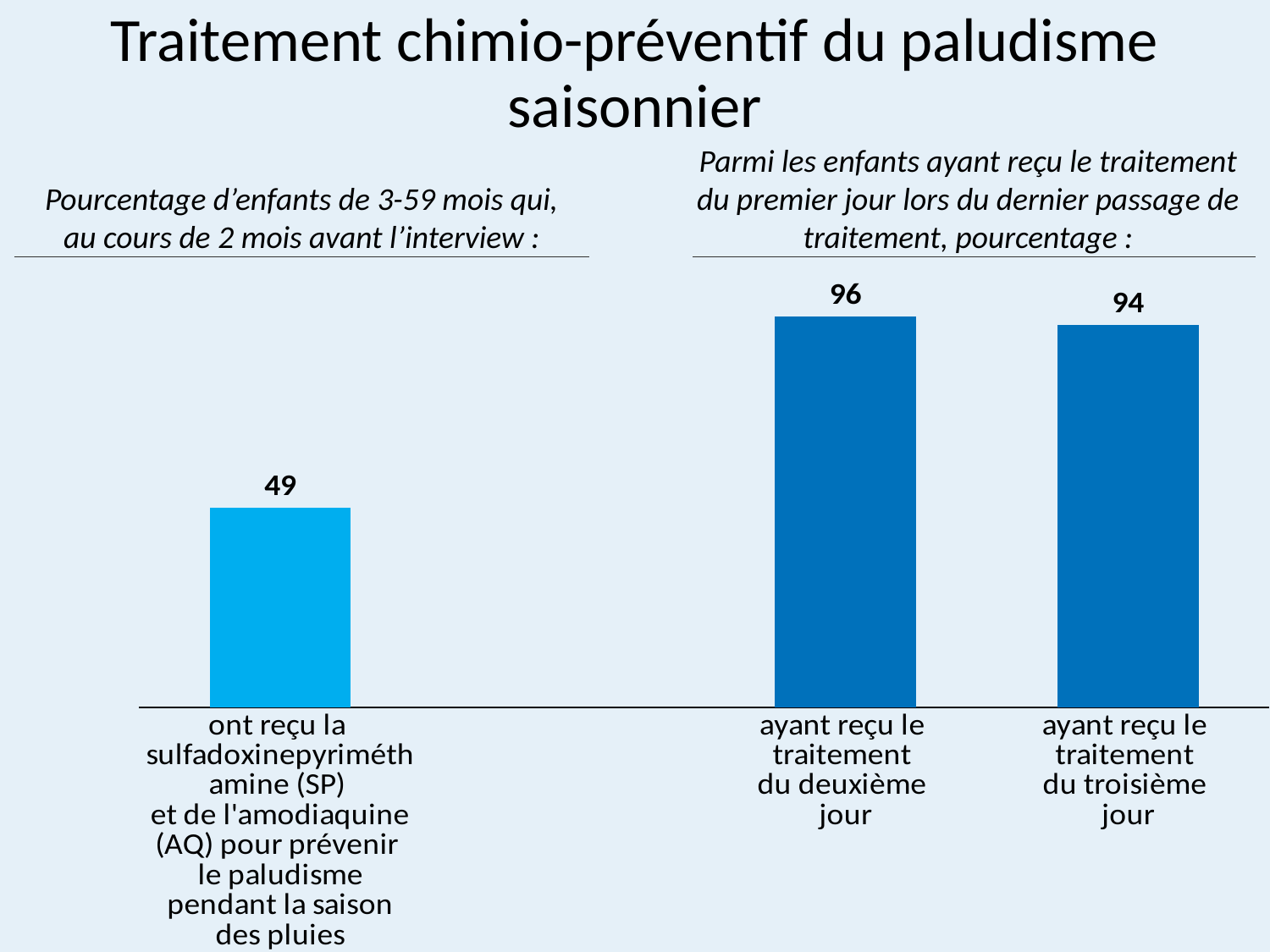

# Traitement chimio-préventif du paludisme saisonnier
Parmi les enfants ayant reçu le traitement du premier jour lors du dernier passage de traitement, pourcentage :
Pourcentage d’enfants de 3-59 mois qui, au cours de 2 mois avant l’interview :

### Chart

| Category | Series 1 |
|---|---|
| ont reçu la
sulfadoxinepyriméthamine (SP)
et de l'amodiaquine (AQ) pour prévenir
le paludisme pendant la saison des pluies | 49.0 |
|  | None |
| ayant reçu le
traitement
du deuxième
jour | 96.0 |
| ayant reçu le
traitement
du troisième
jour | 94.0 |